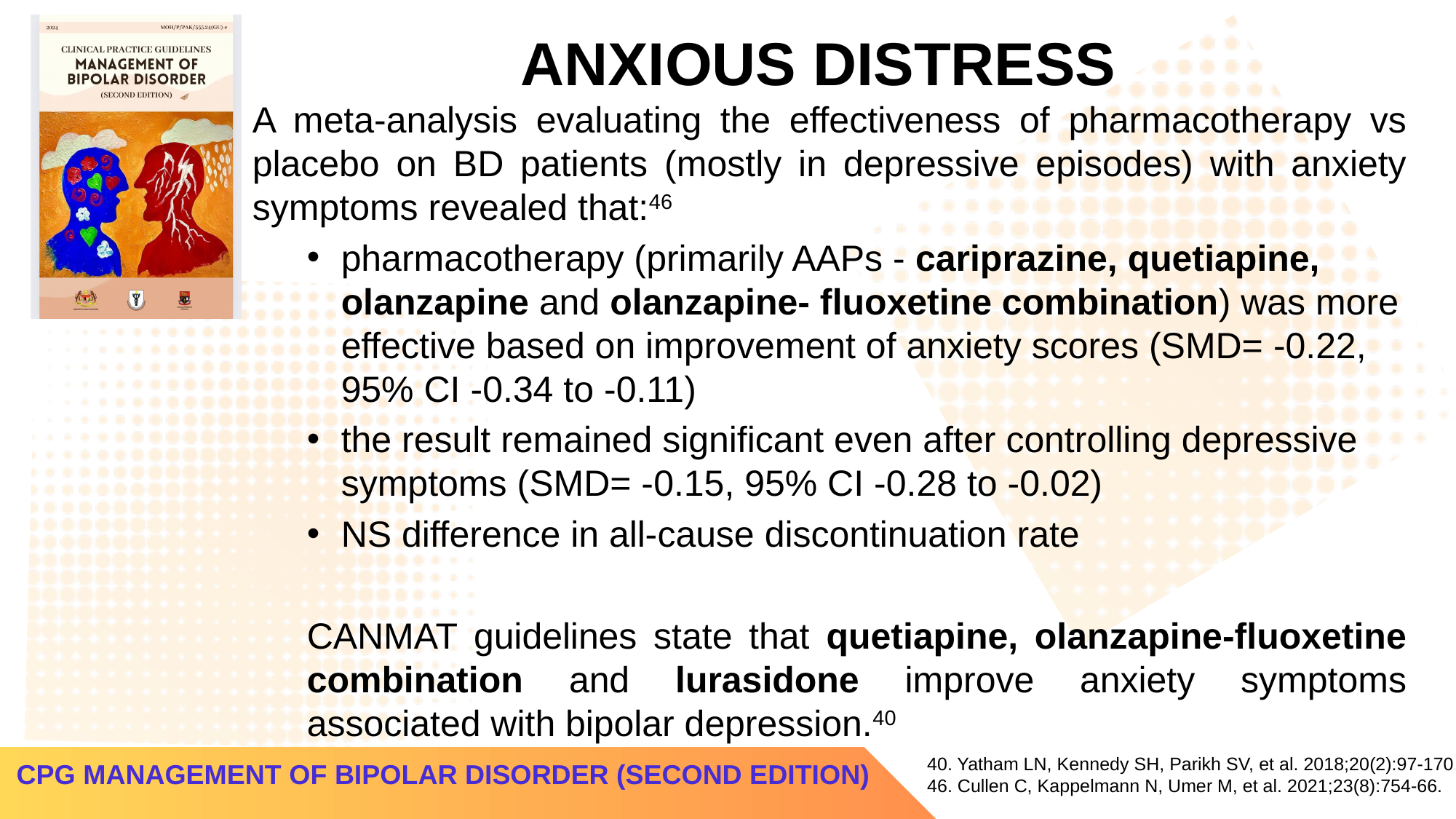

ANXIOUS DISTRESS

A meta-analysis evaluating the effectiveness of pharmacotherapy vs placebo on BD patients (mostly in depressive episodes) with anxiety symptoms revealed that:46
pharmacotherapy (primarily AAPs - cariprazine, quetiapine, olanzapine and olanzapine- fluoxetine combination) was more effective based on improvement of anxiety scores (SMD= -0.22, 95% CI -0.34 to -0.11)
the result remained significant even after controlling depressive symptoms (SMD= -0.15, 95% CI -0.28 to -0.02)
NS difference in all-cause discontinuation rate

CANMAT guidelines state that quetiapine, olanzapine-fluoxetine combination and lurasidone improve anxiety symptoms associated with bipolar depression.40

40. Yatham LN, Kennedy SH, Parikh SV, et al. 2018;20(2):97-170.
46. Cullen C, Kappelmann N, Umer M, et al. 2021;23(8):754-66.
CPG MANAGEMENT OF BIPOLAR DISORDER (SECOND EDITION)